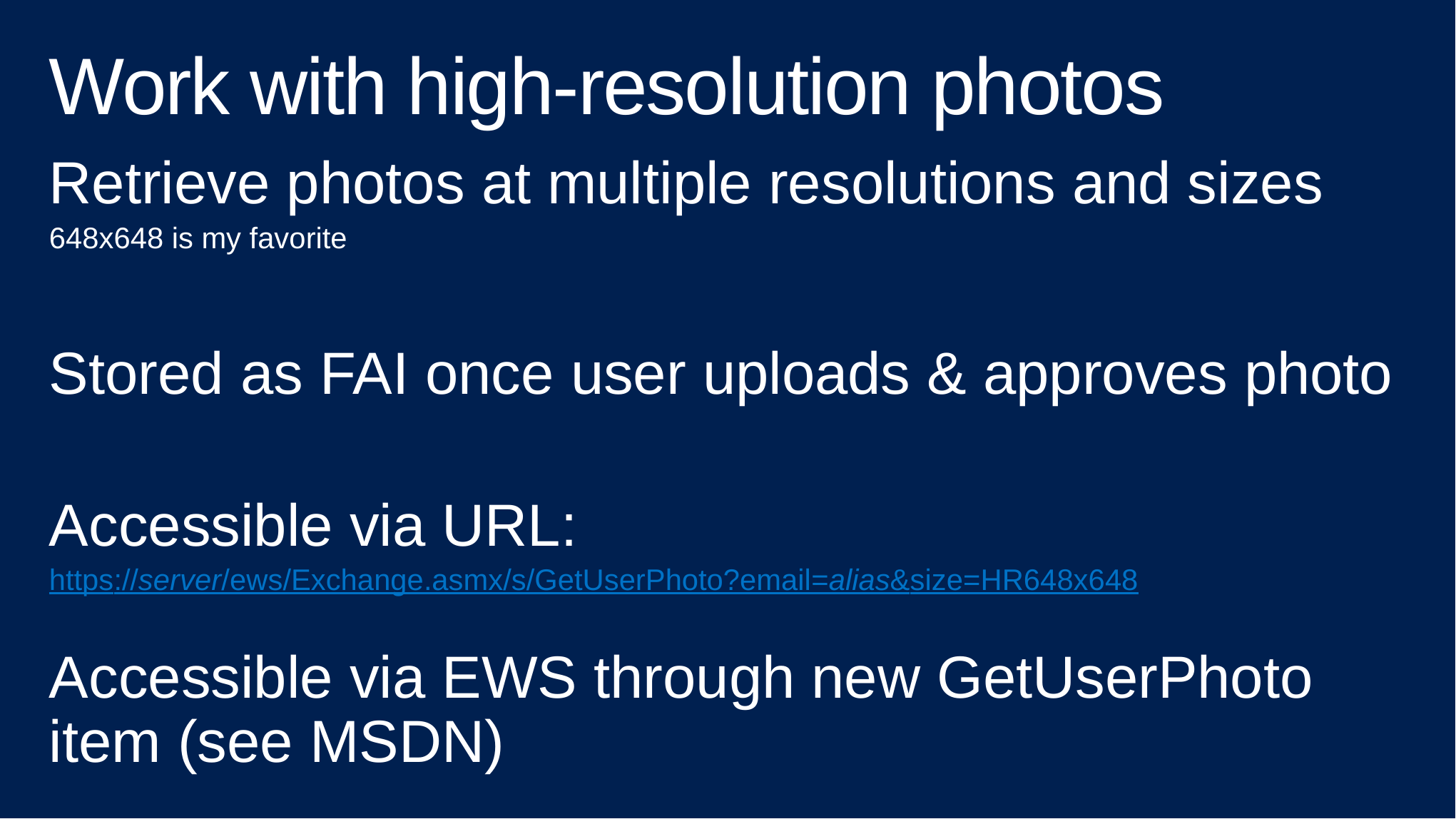

# Work with high-resolution photos
Retrieve photos at multiple resolutions and sizes
648x648 is my favorite

Stored as FAI once user uploads & approves photo

Accessible via URL:
https://server/ews/Exchange.asmx/s/GetUserPhoto?email=alias&size=HR648x648

Accessible via EWS through new GetUserPhoto item (see MSDN)